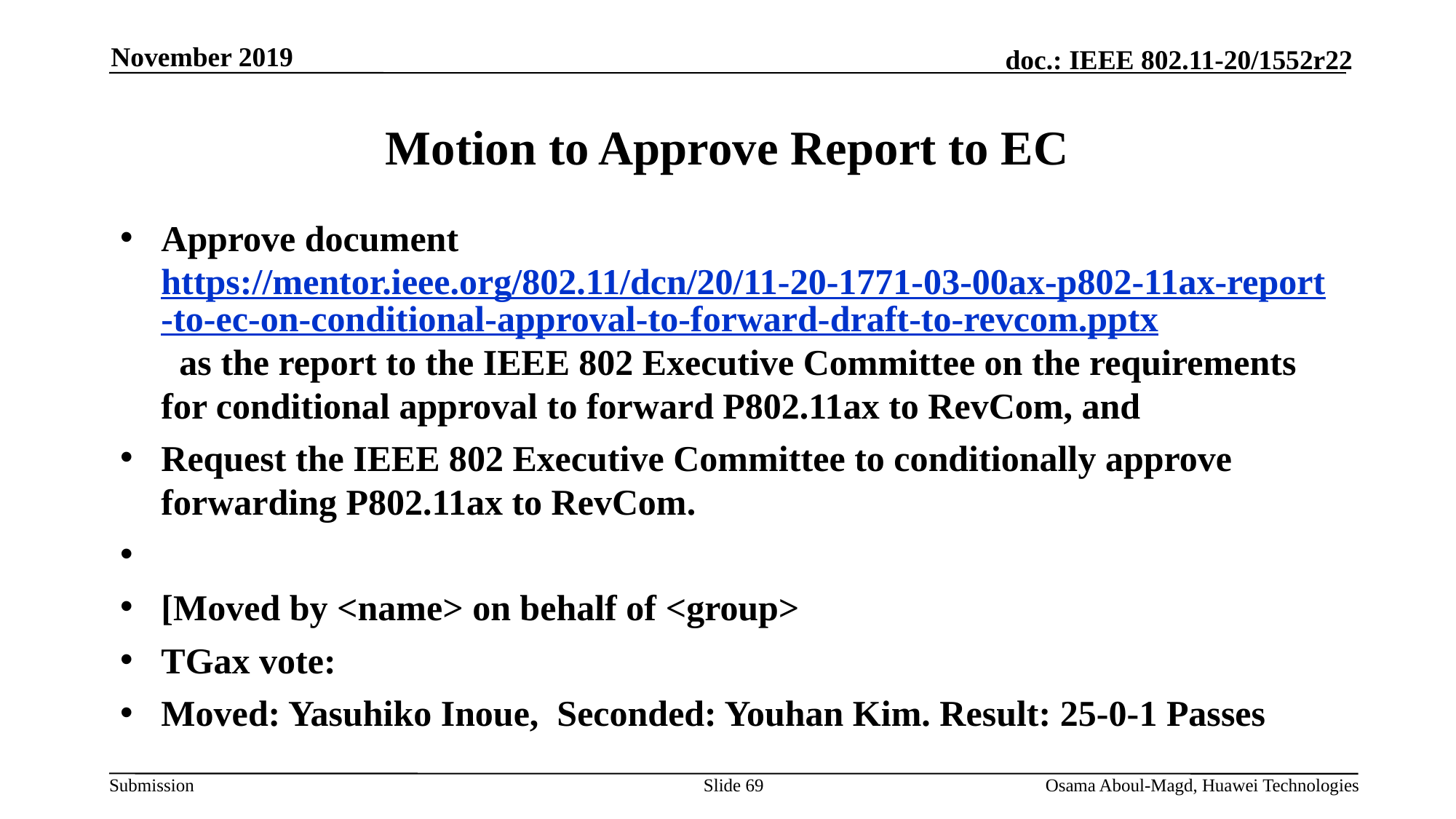

November 2019
# Motion to Approve Report to EC
Approve document https://mentor.ieee.org/802.11/dcn/20/11-20-1771-03-00ax-p802-11ax-report-to-ec-on-conditional-approval-to-forward-draft-to-revcom.pptx  as the report to the IEEE 802 Executive Committee on the requirements for conditional approval to forward P802.11ax to RevCom, and
Request the IEEE 802 Executive Committee to conditionally approve forwarding P802.11ax to RevCom.

[Moved by <name> on behalf of <group>
TGax vote:
Moved: Yasuhiko Inoue,  Seconded: Youhan Kim. Result: 25-0-1 Passes

Slide 69
Osama Aboul-Magd, Huawei Technologies